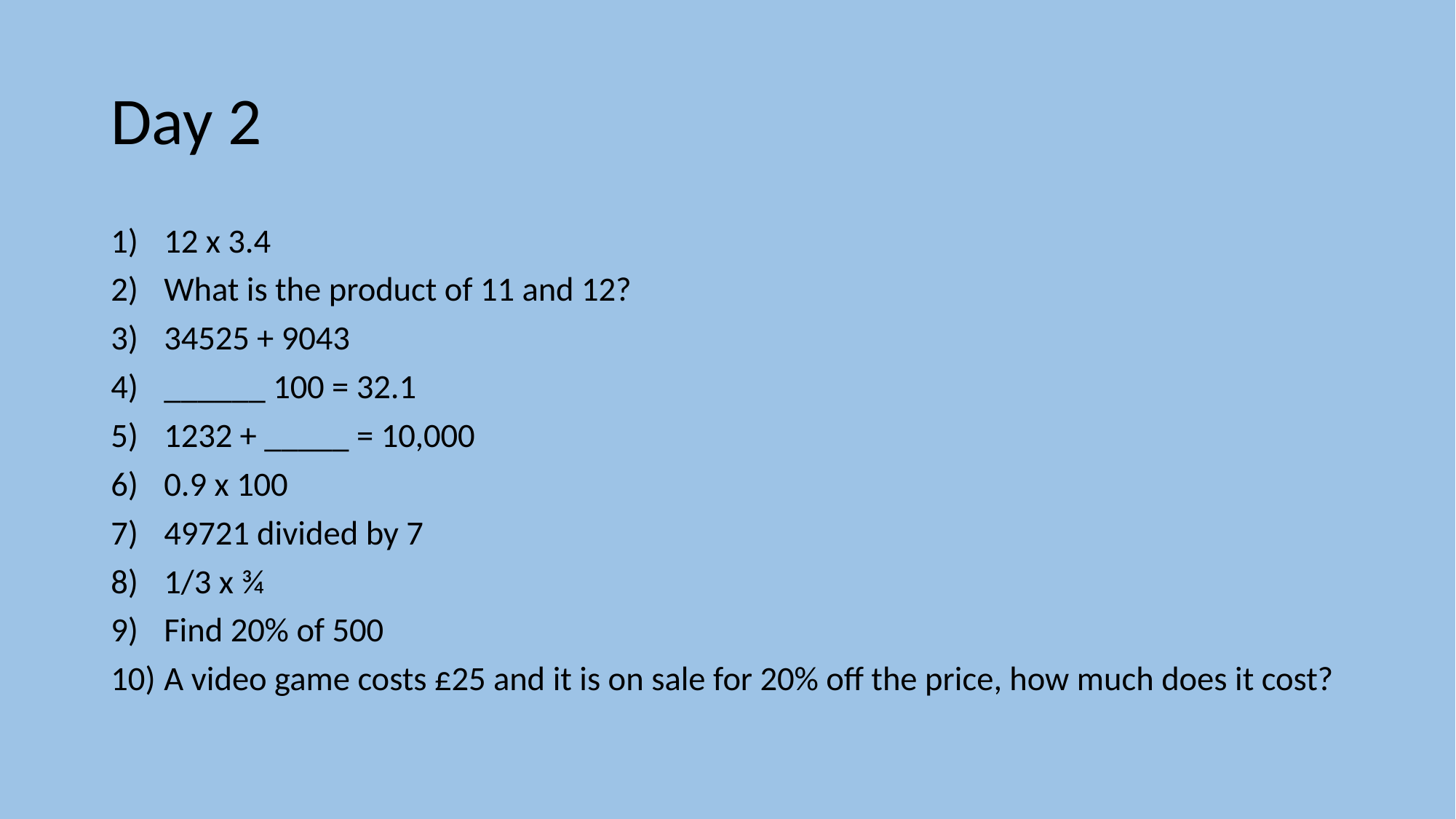

# Day 2
12 x 3.4
What is the product of 11 and 12?
34525 + 9043
______ 100 = 32.1
1232 + _____ = 10,000
0.9 x 100
49721 divided by 7
1/3 x ¾
Find 20% of 500
A video game costs £25 and it is on sale for 20% off the price, how much does it cost?